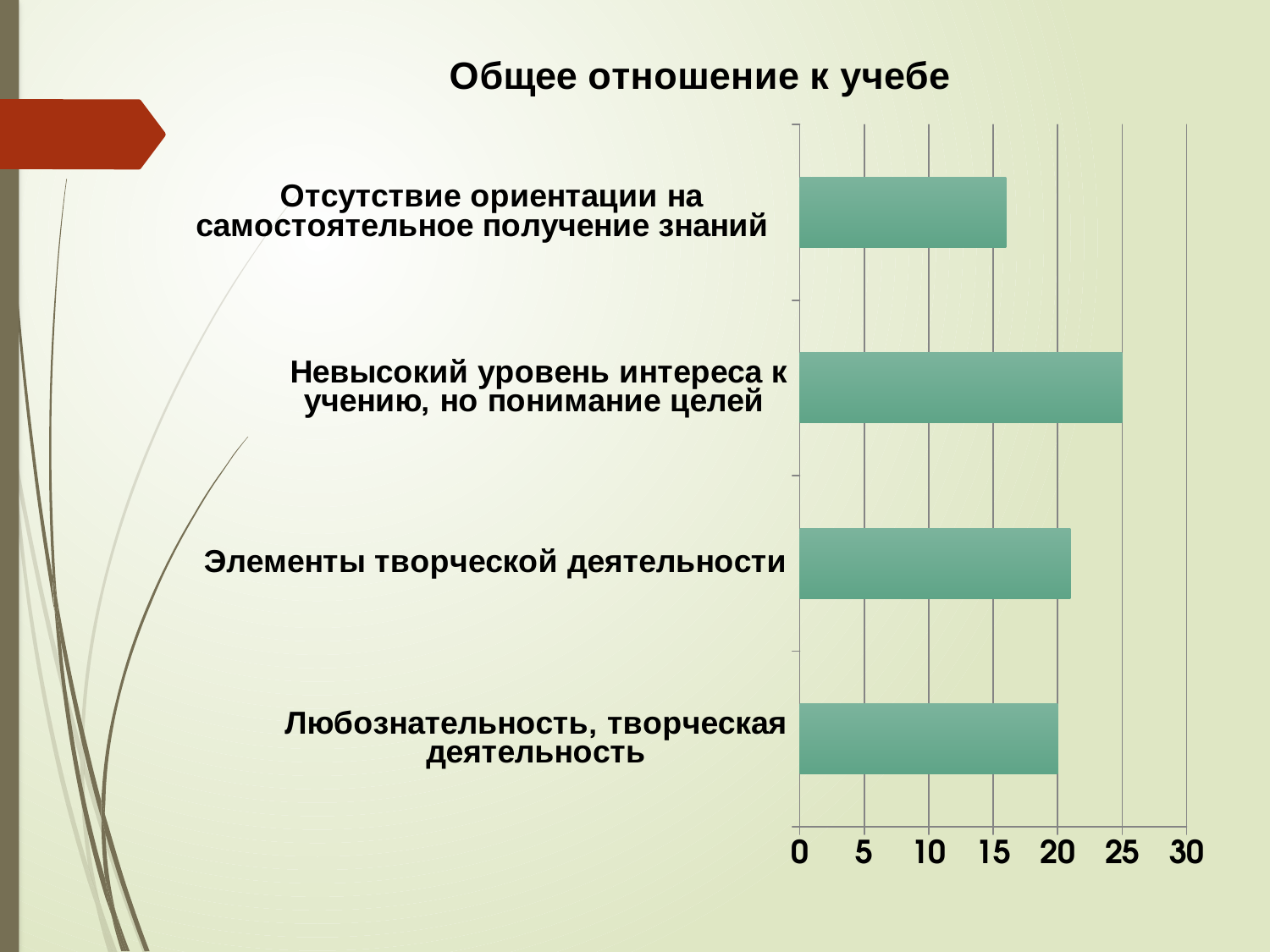

### Chart:

| Category | Общее отношение к учебе |
|---|---|
| Любознательность, творческая деятельность | 20.0 |
| Элементы творческой деятельности | 21.0 |
| Невысокий уровень интереса к учению, но понимание целей  | 25.0 |
| Отсутствие ориентации на самостоятельное получение знаний   | 16.0 |